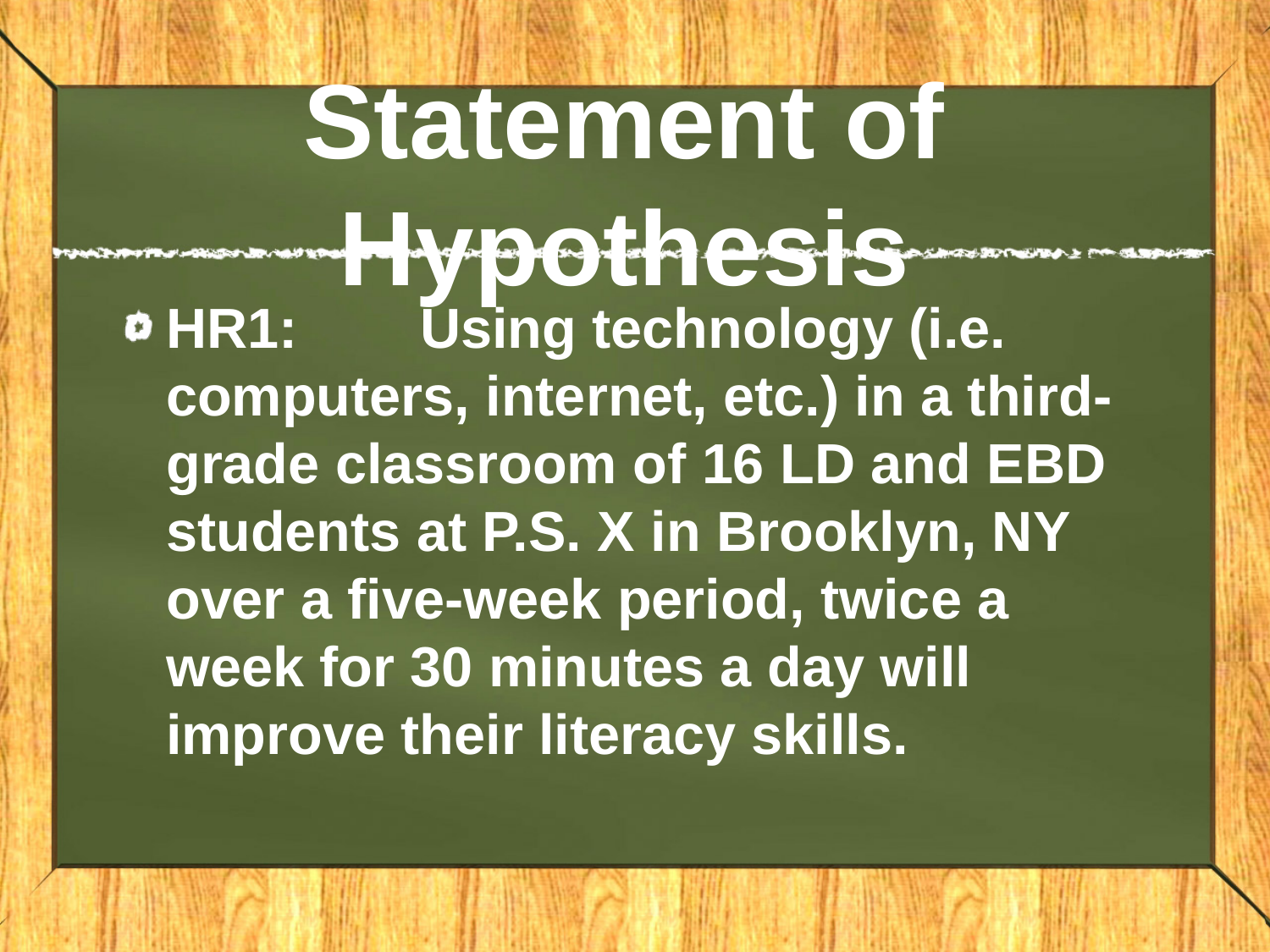

# Statement of Hypothesis
HR1:	Using technology (i.e. computers, internet, etc.) in a third-grade classroom of 16 LD and EBD students at P.S. X in Brooklyn, NY over a five-week period, twice a week for 30 minutes a day will improve their literacy skills.